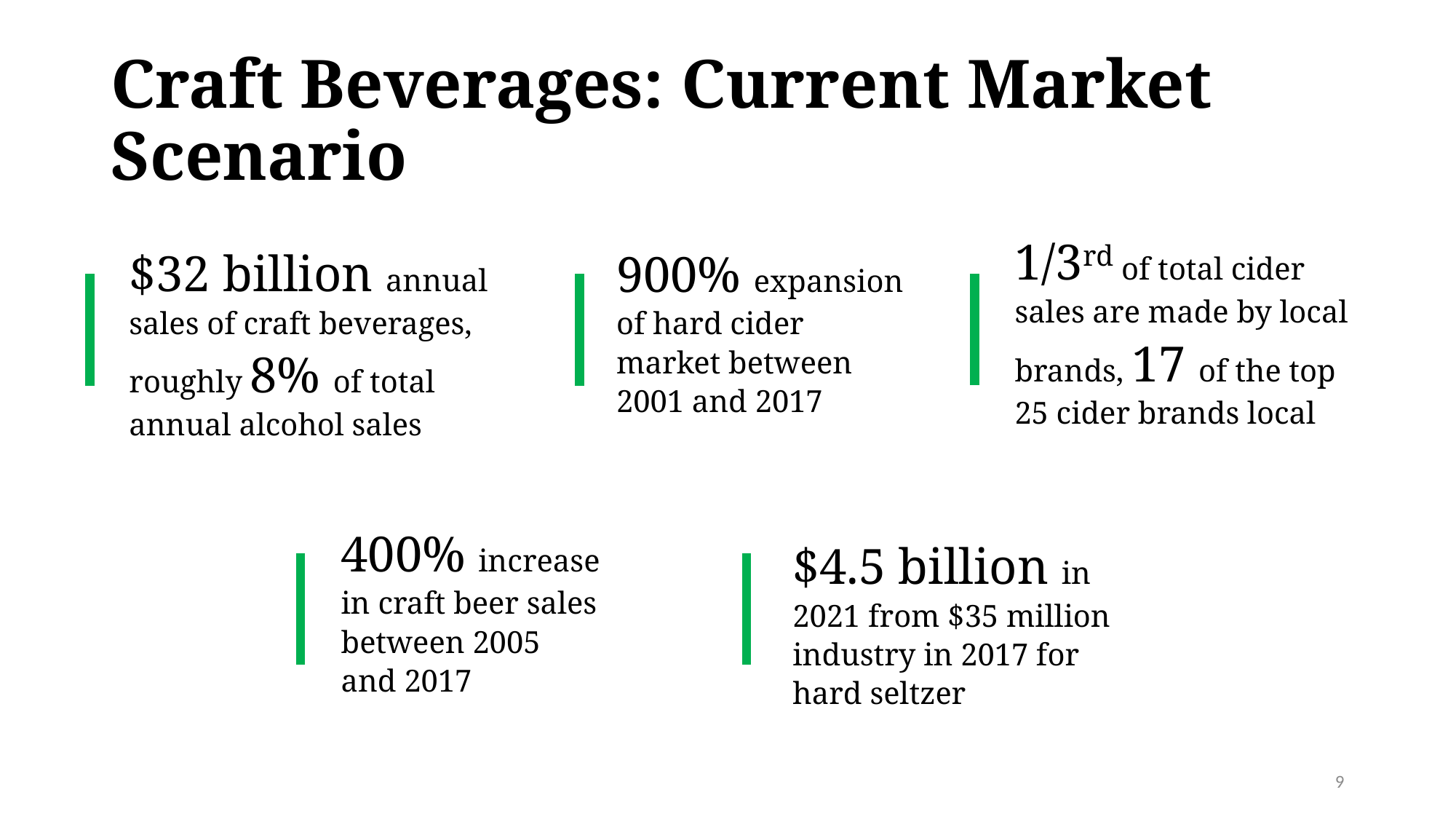

# Craft Beverages: Current Market Scenario
1/3rd of total cider sales are made by local brands, 17 of the top 25 cider brands local
$32 billion annual sales of craft beverages, roughly 8% of total annual alcohol sales
900% expansion of hard cider market between 2001 and 2017

400% increase in craft beer sales between 2005 and 2017
$4.5 billion in 2021 from $35 million industry in 2017 for hard seltzer

9